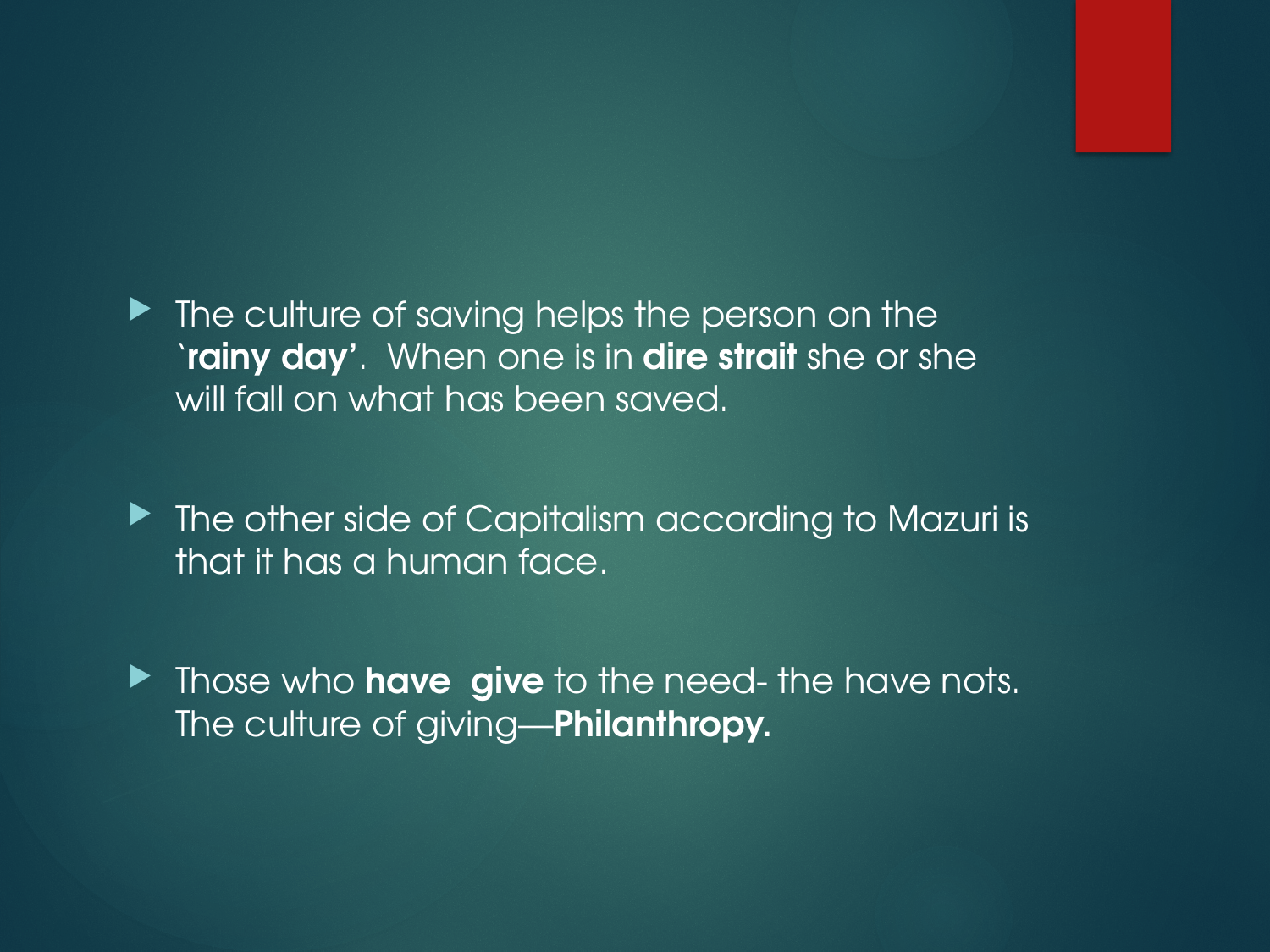

#
The culture of saving helps the person on the ‘rainy day’.  When one is in dire strait she or she will fall on what has been saved.

The other side of Capitalism according to Mazuri is that it has a human face.

Those who have  give to the need- the have nots. The culture of giving—Philanthropy.